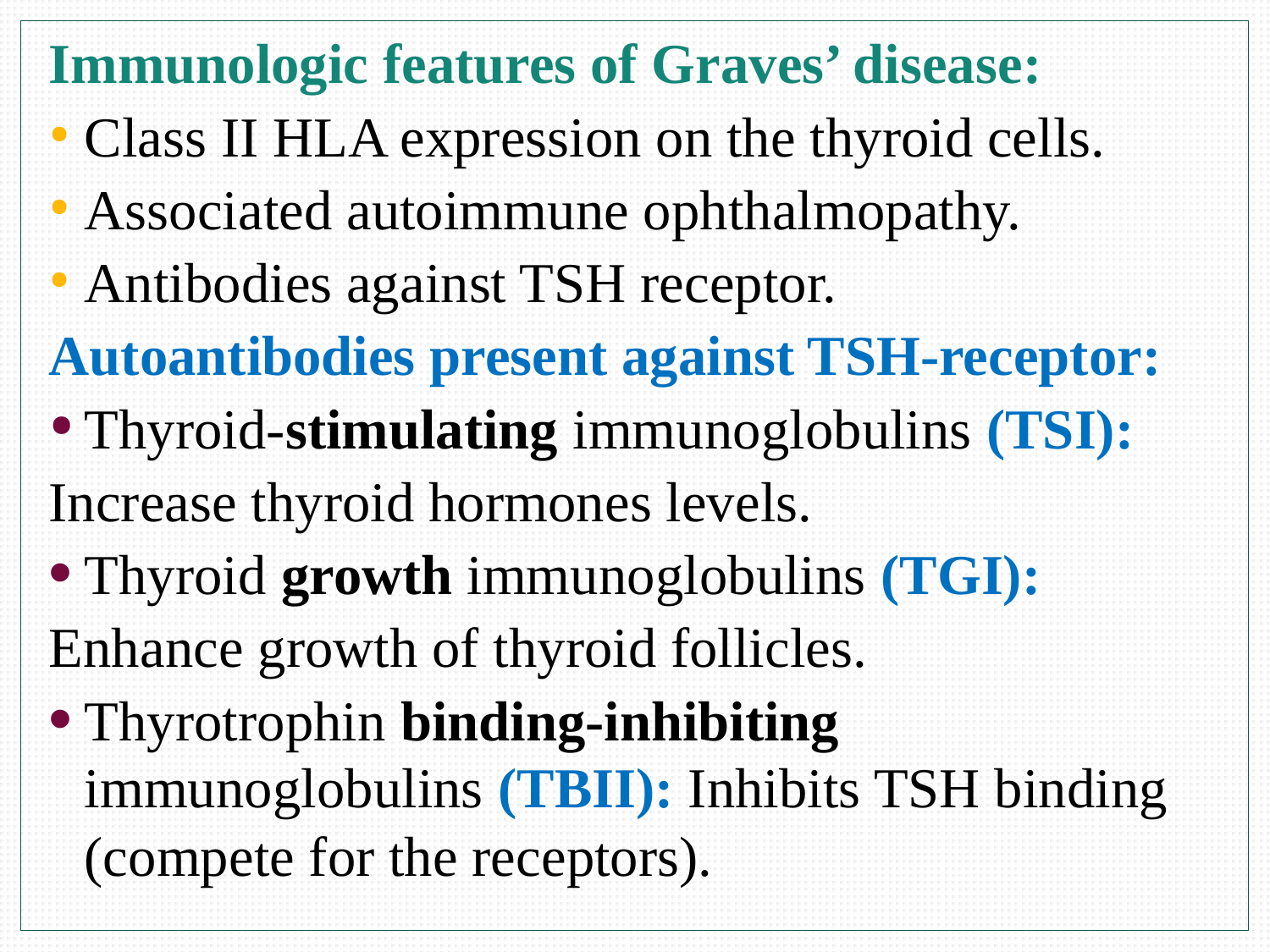

Immunologic features of Graves’ disease:
Class II HLA expression on the thyroid cells.
Associated autoimmune ophthalmopathy.
Antibodies against TSH receptor.
Autoantibodies present against TSH-receptor:
Thyroid-stimulating immunoglobulins (TSI):
Increase thyroid hormones levels.
Thyroid growth immunoglobulins (TGI):
Enhance growth of thyroid follicles.
Thyrotrophin binding-inhibiting immunoglobulins (TBII): Inhibits TSH binding (compete for the receptors).